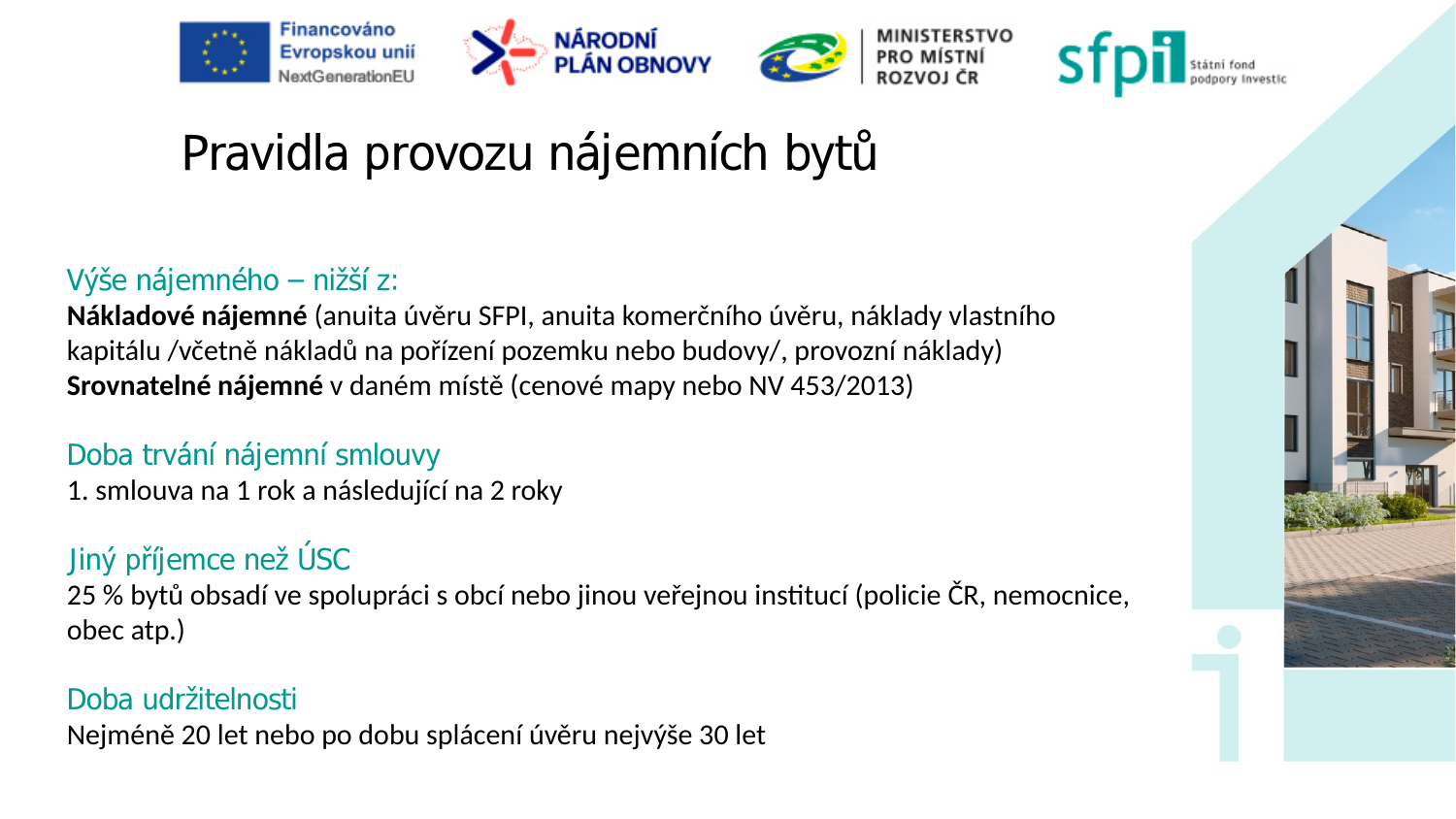

# Pravidla provozu nájemních bytů
Výše nájemného – nižší z:
Nákladové nájemné (anuita úvěru SFPI, anuita komerčního úvěru, náklady vlastního kapitálu /včetně nákladů na pořízení pozemku nebo budovy/, provozní náklady)
Srovnatelné nájemné v daném místě (cenové mapy nebo NV 453/2013)

Doba trvání nájemní smlouvy
1. smlouva na 1 rok a následující na 2 roky

Jiný příjemce než ÚSC
25 % bytů obsadí ve spolupráci s obcí nebo jinou veřejnou institucí (policie ČR, nemocnice, obec atp.)

Doba udržitelnosti
Nejméně 20 let nebo po dobu splácení úvěru nejvýše 30 let